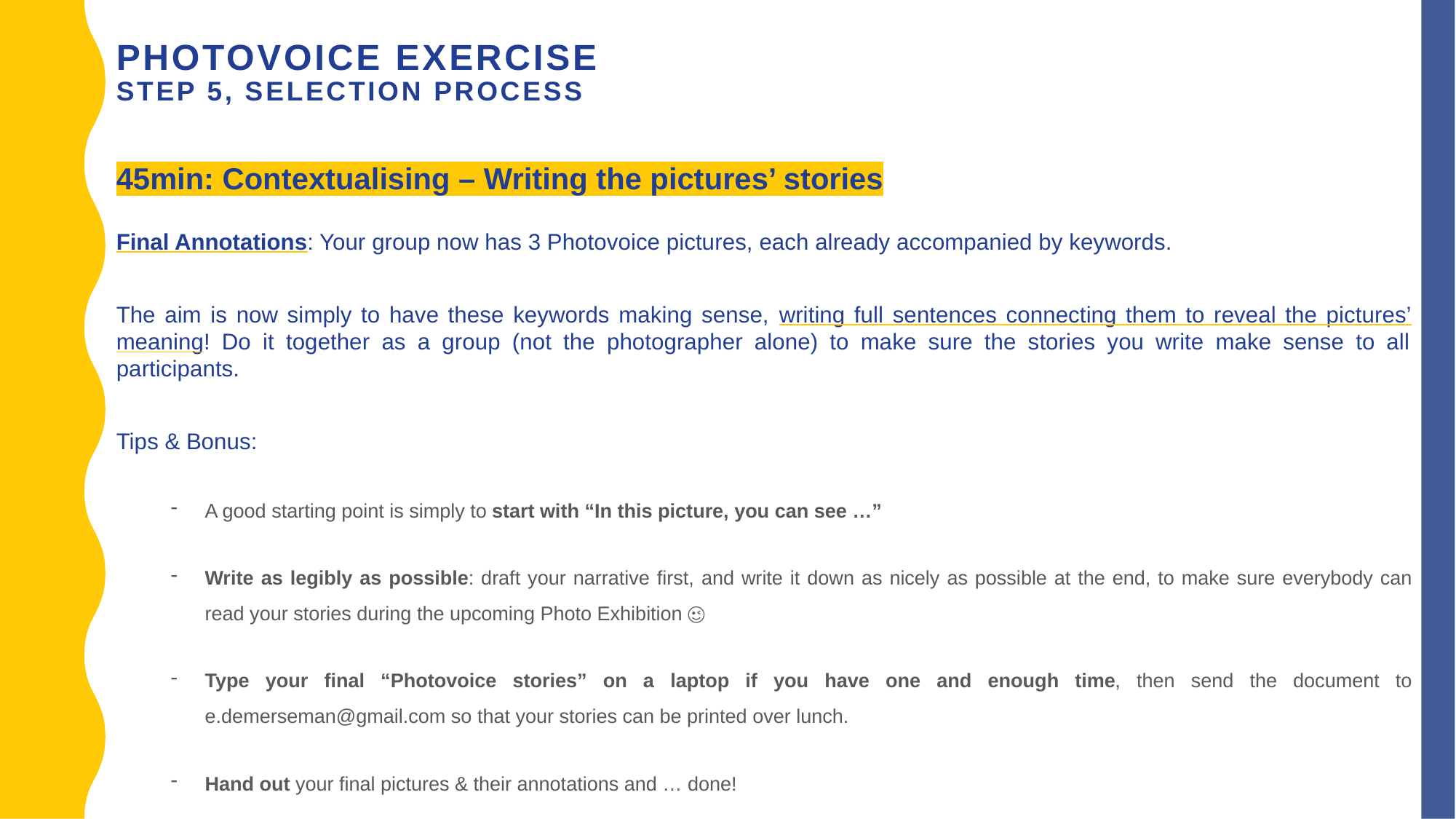

Photovoice exercise
step 5, Selection process
45min: Contextualising – Writing the pictures’ stories
Final Annotations: Your group now has 3 Photovoice pictures, each already accompanied by keywords.
The aim is now simply to have these keywords making sense, writing full sentences connecting them to reveal the pictures’ meaning! Do it together as a group (not the photographer alone) to make sure the stories you write make sense to all participants.
Tips & Bonus:
A good starting point is simply to start with “In this picture, you can see …”
Write as legibly as possible: draft your narrative first, and write it down as nicely as possible at the end, to make sure everybody can read your stories during the upcoming Photo Exhibition 😉
Type your final “Photovoice stories” on a laptop if you have one and enough time, then send the document to e.demerseman@gmail.com so that your stories can be printed over lunch.
Hand out your final pictures & their annotations and … done!